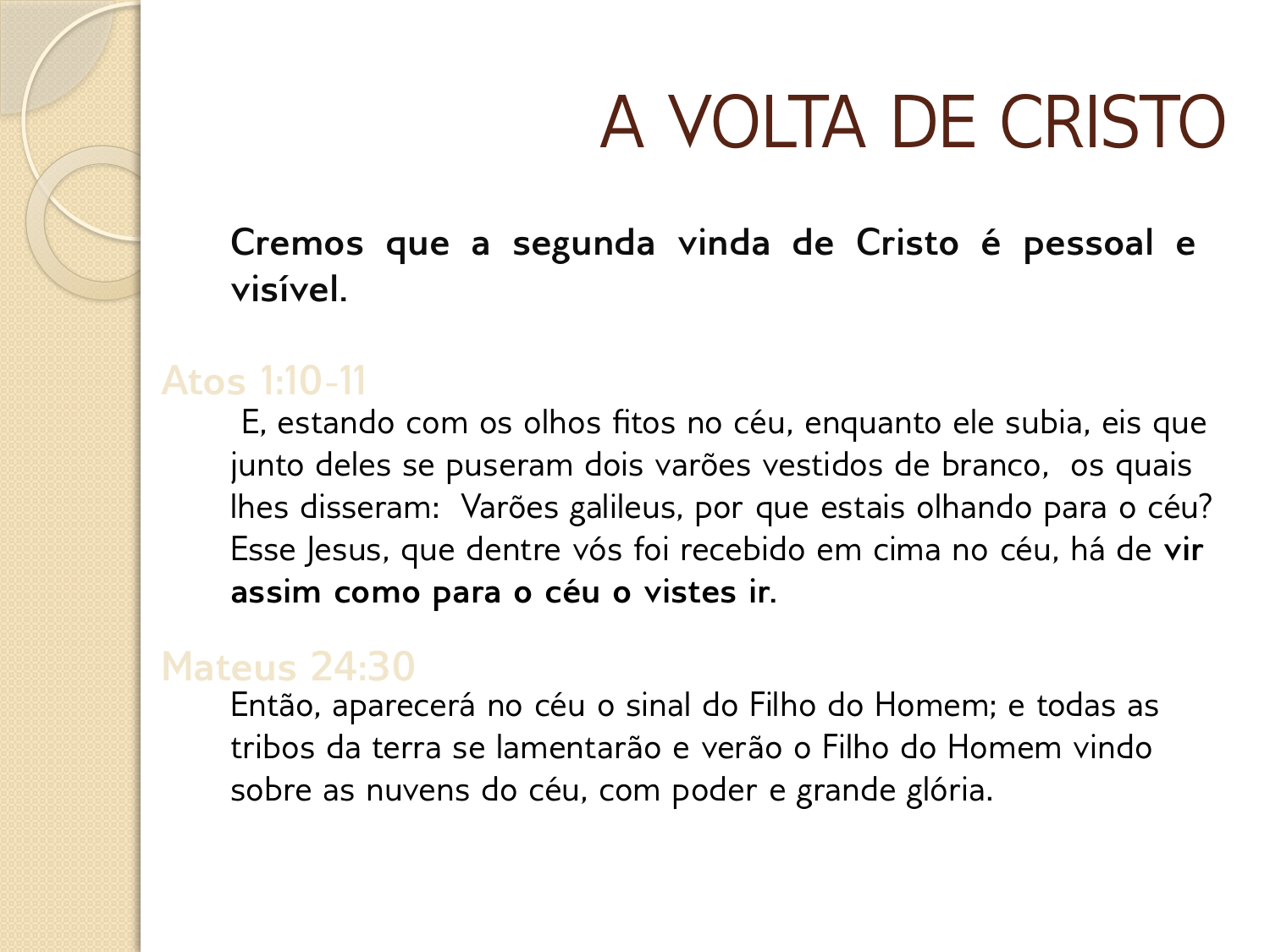

# A VOLTA DE CRISTO
Cremos que a segunda vinda de Cristo é pessoal e visível.
Atos 1:10-11
 E, estando com os olhos fitos no céu, enquanto ele subia, eis que junto deles se puseram dois varões vestidos de branco,  os quais lhes disseram:  Varões galileus, por que estais olhando para o céu? Esse Jesus, que dentre vós foi recebido em cima no céu, há de vir assim como para o céu o vistes ir.

Mateus 24:30
Então, aparecerá no céu o sinal do Filho do Homem; e todas as tribos da terra se lamentarão e verão o Filho do Homem vindo sobre as nuvens do céu, com poder e grande glória.